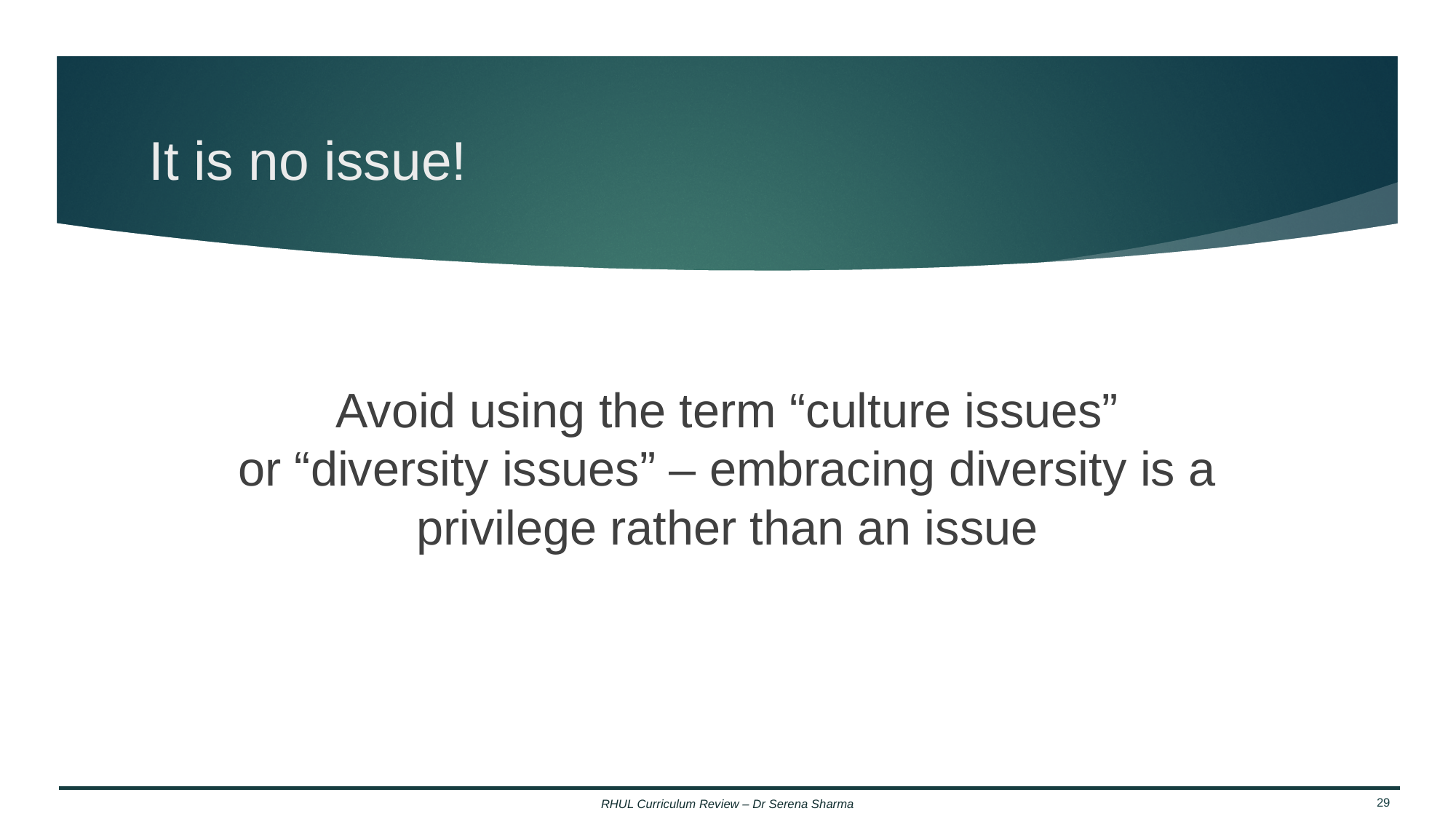

# It is no issue!

Avoid using the term “culture issues”
or “diversity issues” – embracing diversity is a privilege rather than an issue
RHUL Curriculum Review – Dr Serena Sharma